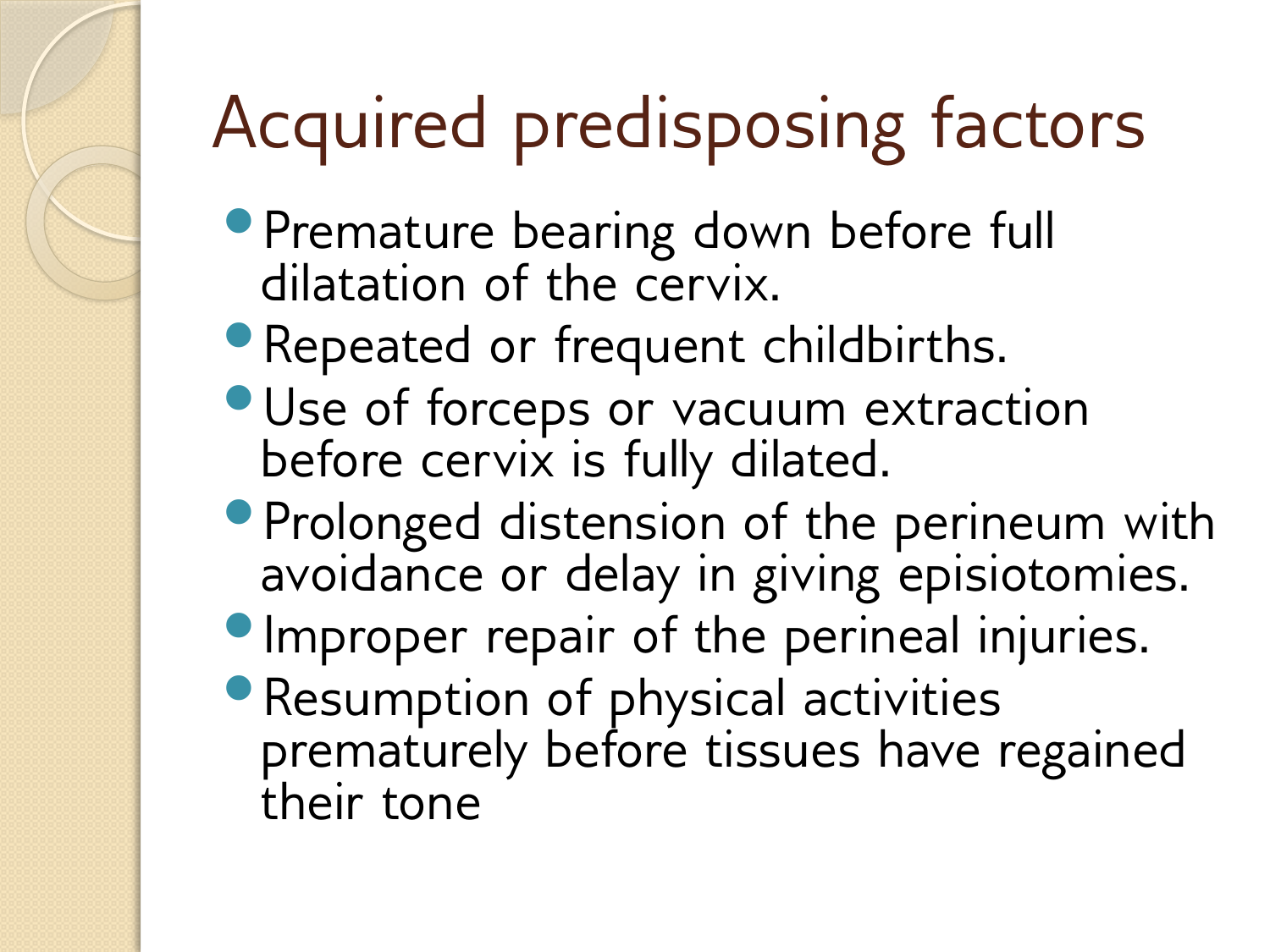

# Acquired predisposing factors
Premature bearing down before full dilatation of the cervix.
Repeated or frequent childbirths.
Use of forceps or vacuum extraction before cervix is fully dilated.
Prolonged distension of the perineum with avoidance or delay in giving episiotomies.
Improper repair of the perineal injuries.
Resumption of physical activities prematurely before tissues have regained their tone